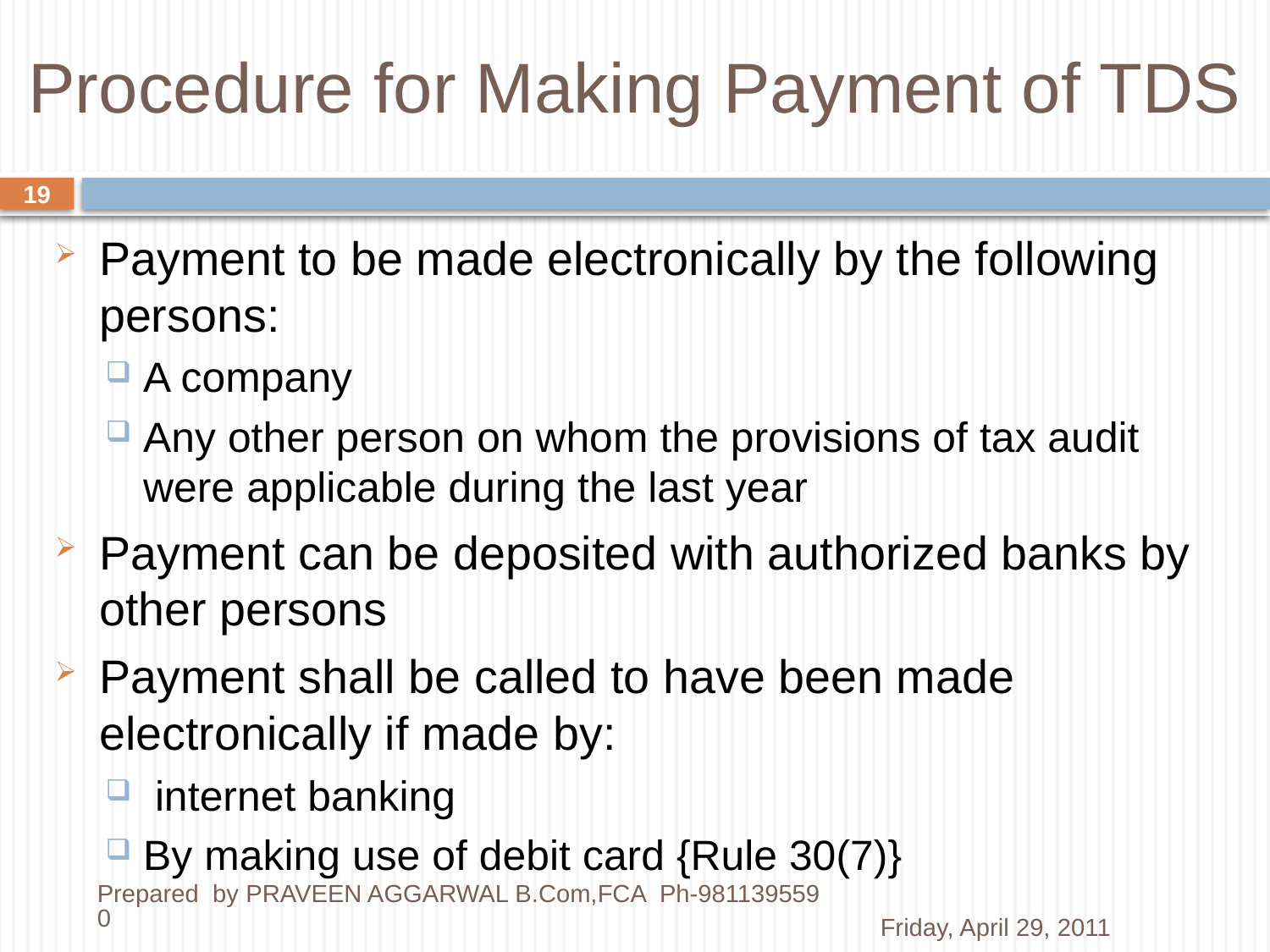

# Procedure for Making Payment of TDS
19
Payment to be made electronically by the following persons:
A company
Any other person on whom the provisions of tax audit were applicable during the last year
Payment can be deposited with authorized banks by other persons
Payment shall be called to have been made electronically if made by:
 internet banking
By making use of debit card {Rule 30(7)}

Prepared  by PRAVEEN AGGARWAL B.Com,FCA  Ph-9811395590
Friday, April 29, 2011